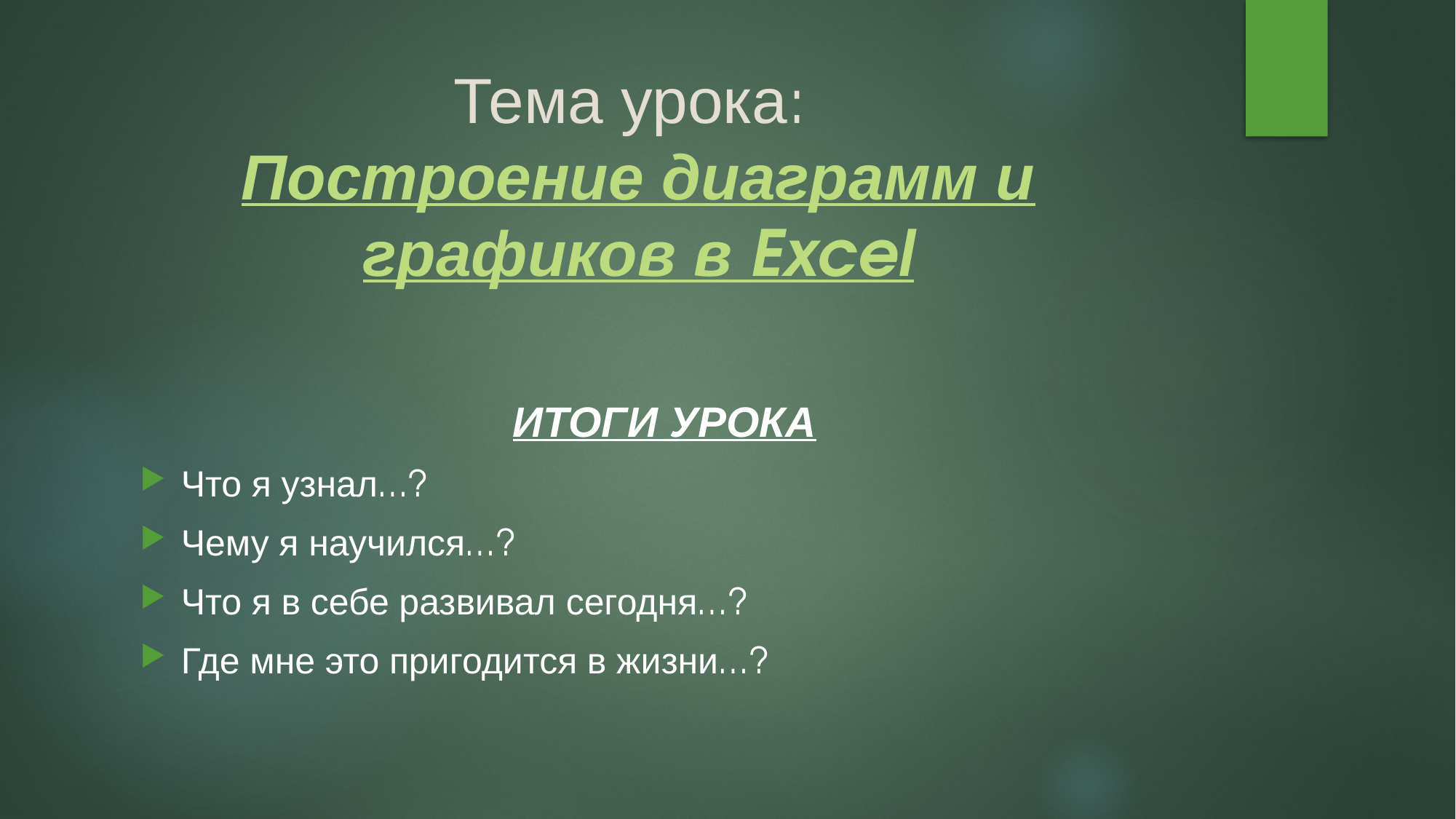

# Тема урока: Построение диаграмм и графиков в Excel
ИТОГИ УРОКА
Что я узнал…?
Чему я научился…?
Что я в себе развивал сегодня…?
Где мне это пригодится в жизни…?